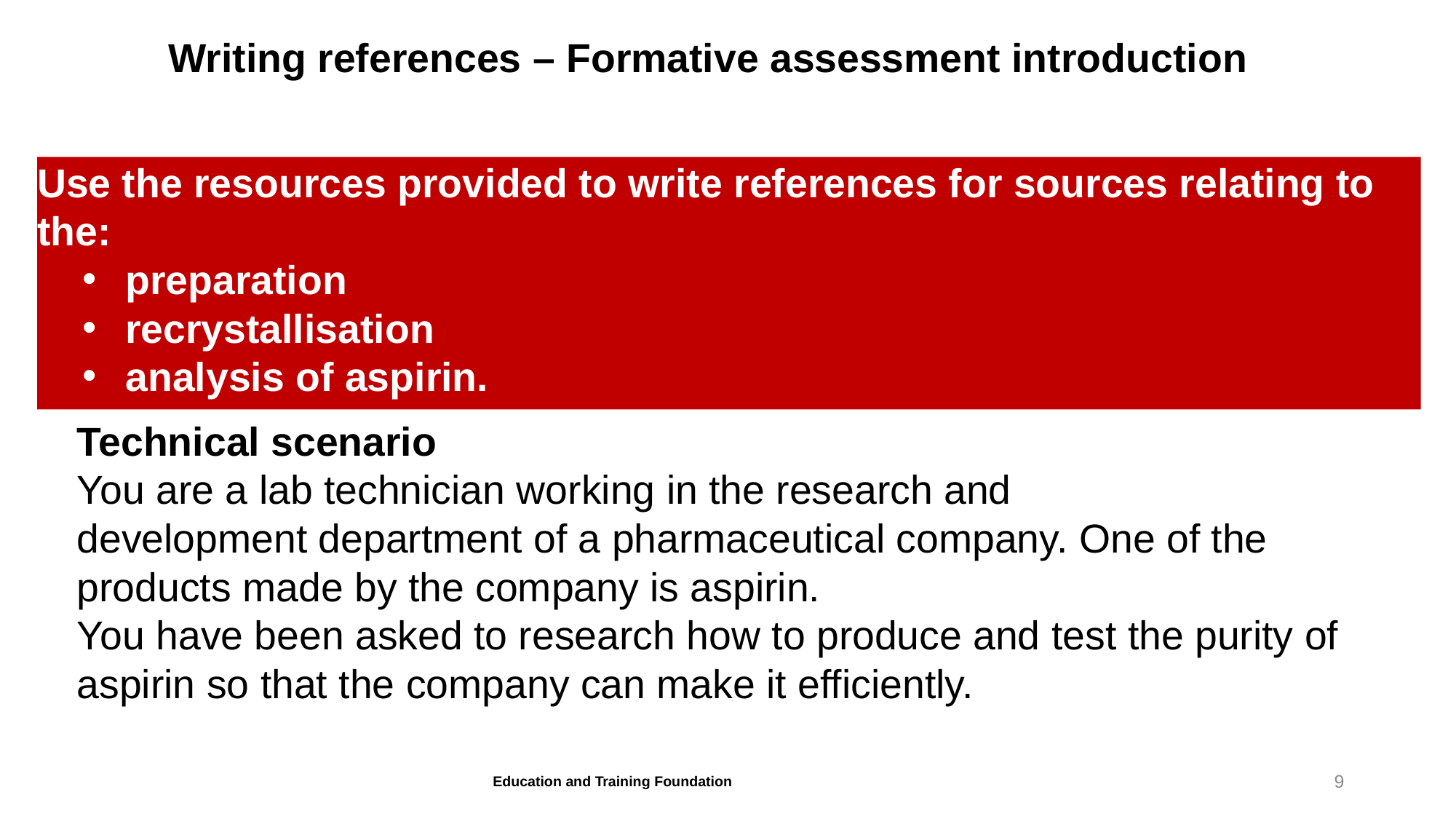

# Writing references – Formative assessment introduction
Use the resources provided to write references for sources relating to the:
preparation
recrystallisation
analysis of aspirin.
Identify the errors in some written references and correct them.

Technical scenario
You are a lab technician working in the research and development department of a pharmaceutical company. One of the products made by the company is aspirin.
You have been asked to research how to produce and test the purity of aspirin so that the company can make it efficiently.

Education and Training Foundation
9